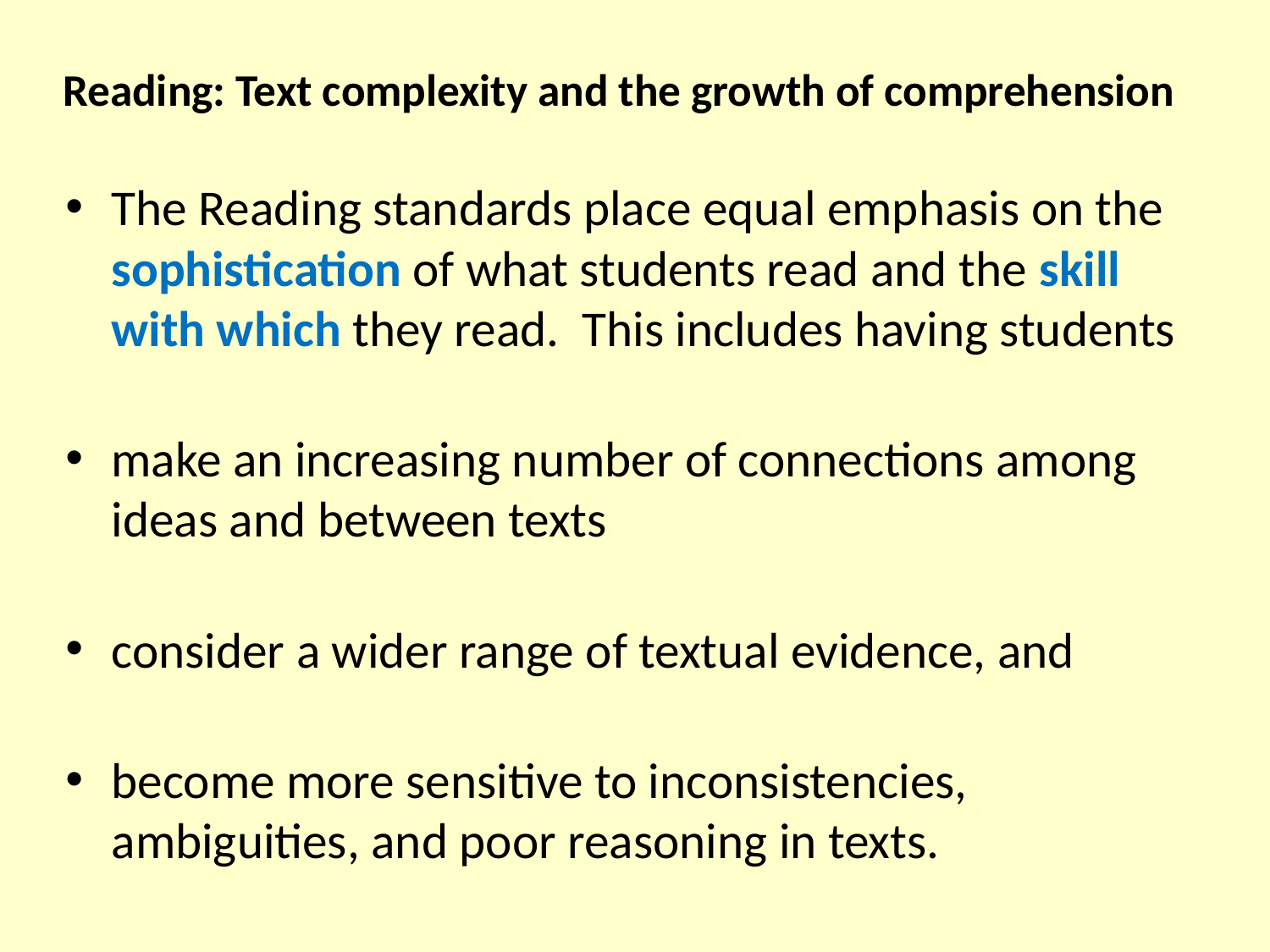

# Reading: Text complexity and the growth of comprehension
The Reading standards place equal emphasis on the sophistication of what students read and the skill with which they read.  This includes having students
make an increasing number of connections among ideas and between texts
consider a wider range of textual evidence, and
become more sensitive to inconsistencies, ambiguities, and poor reasoning in texts.